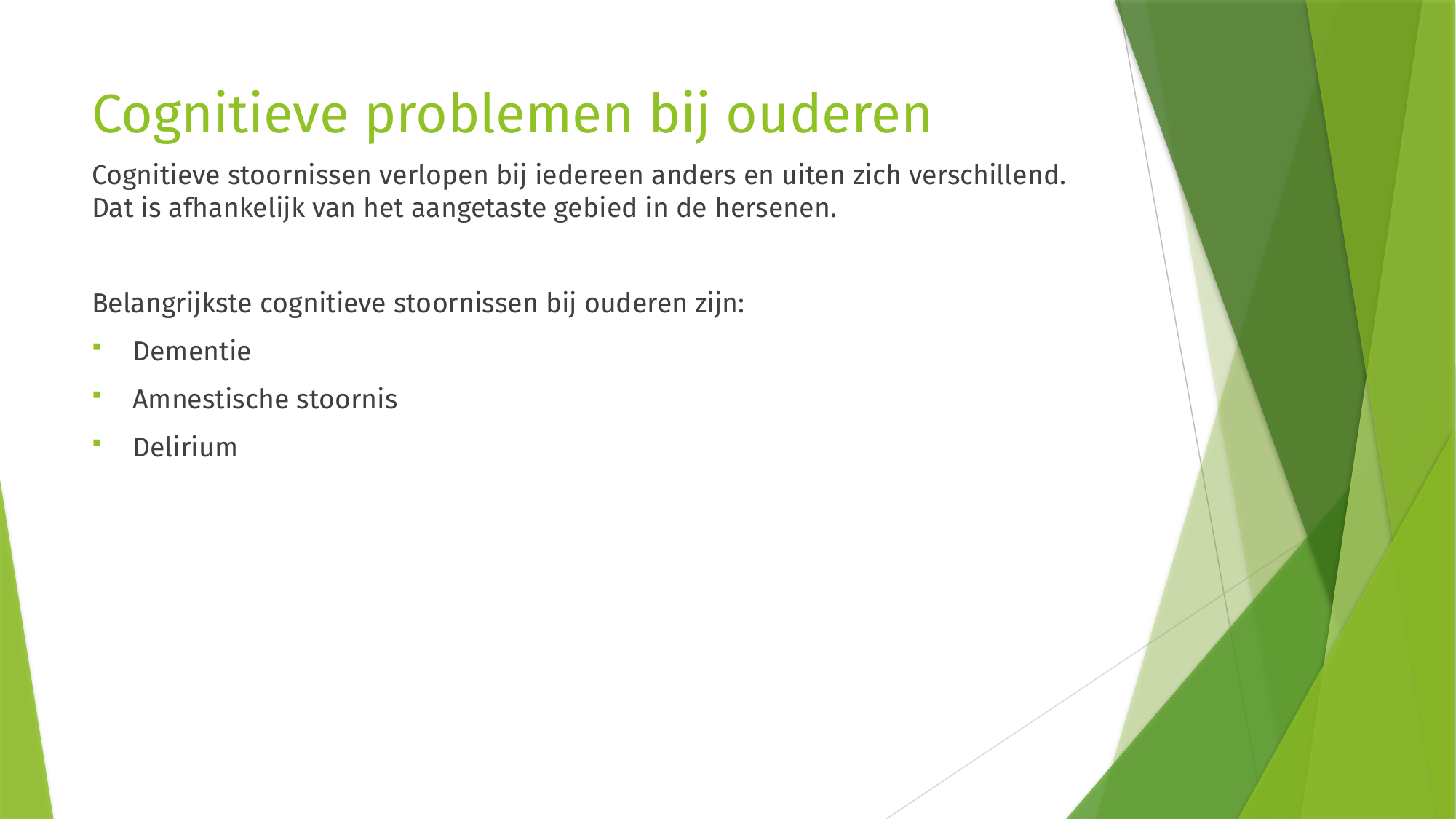

# Cognitieve problemen bij ouderen
Cognitieve stoornissen verlopen bij iedereen anders en uiten zich verschillend. Dat is afhankelijk van het aangetaste gebied in de hersenen.

Belangrijkste cognitieve stoornissen bij ouderen zijn:
Dementie
Amnestische stoornis
Delirium